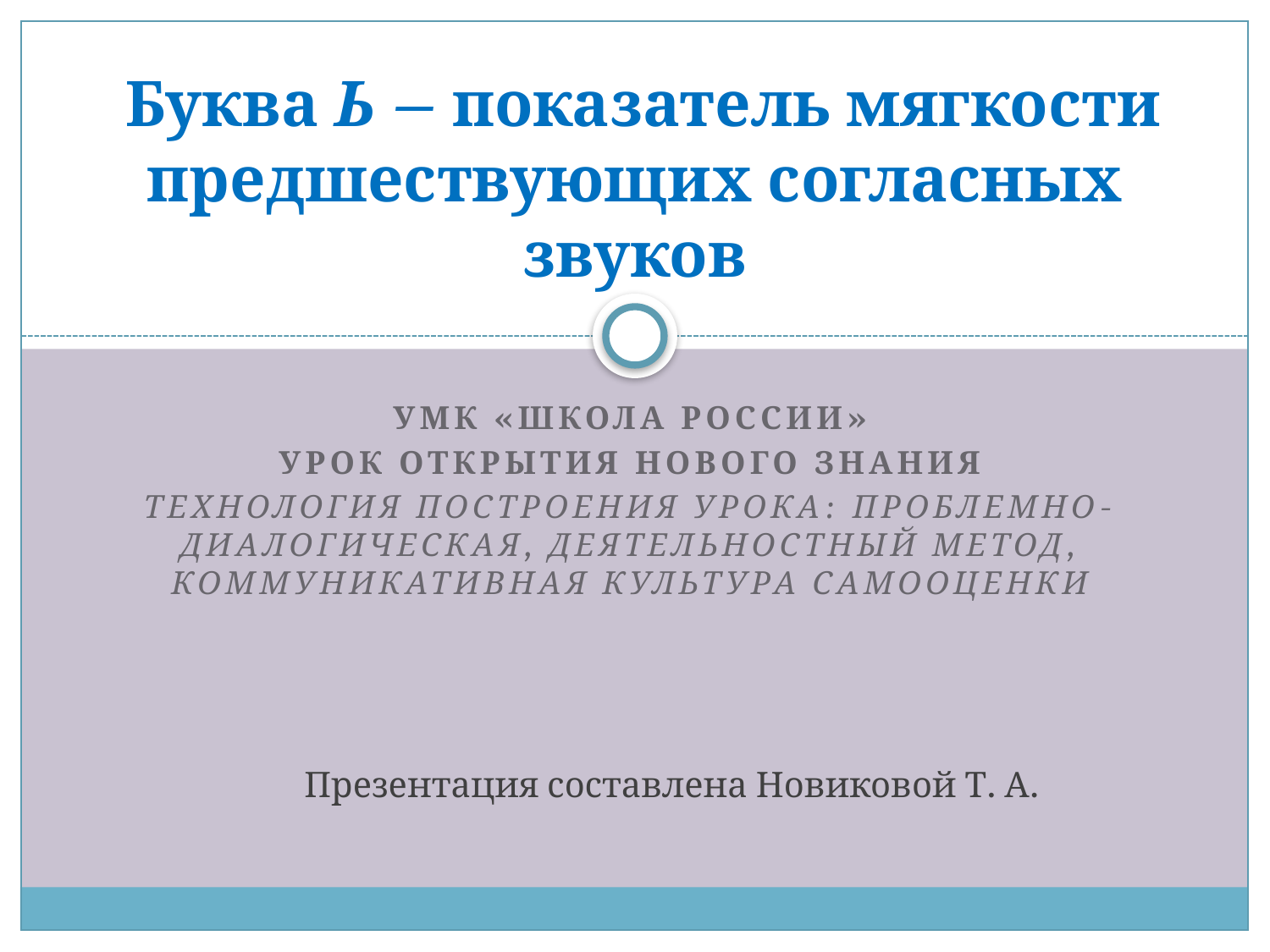

# Буква Ь – показатель мягкости предшествующих согласных звуков
УМК «Школа России»
урок открытия нового знания
Технология построения урока: проблемно-диалогическая, деятельностный метод, коммуникативная культура самооценки
Презентация составлена Новиковой Т. А.